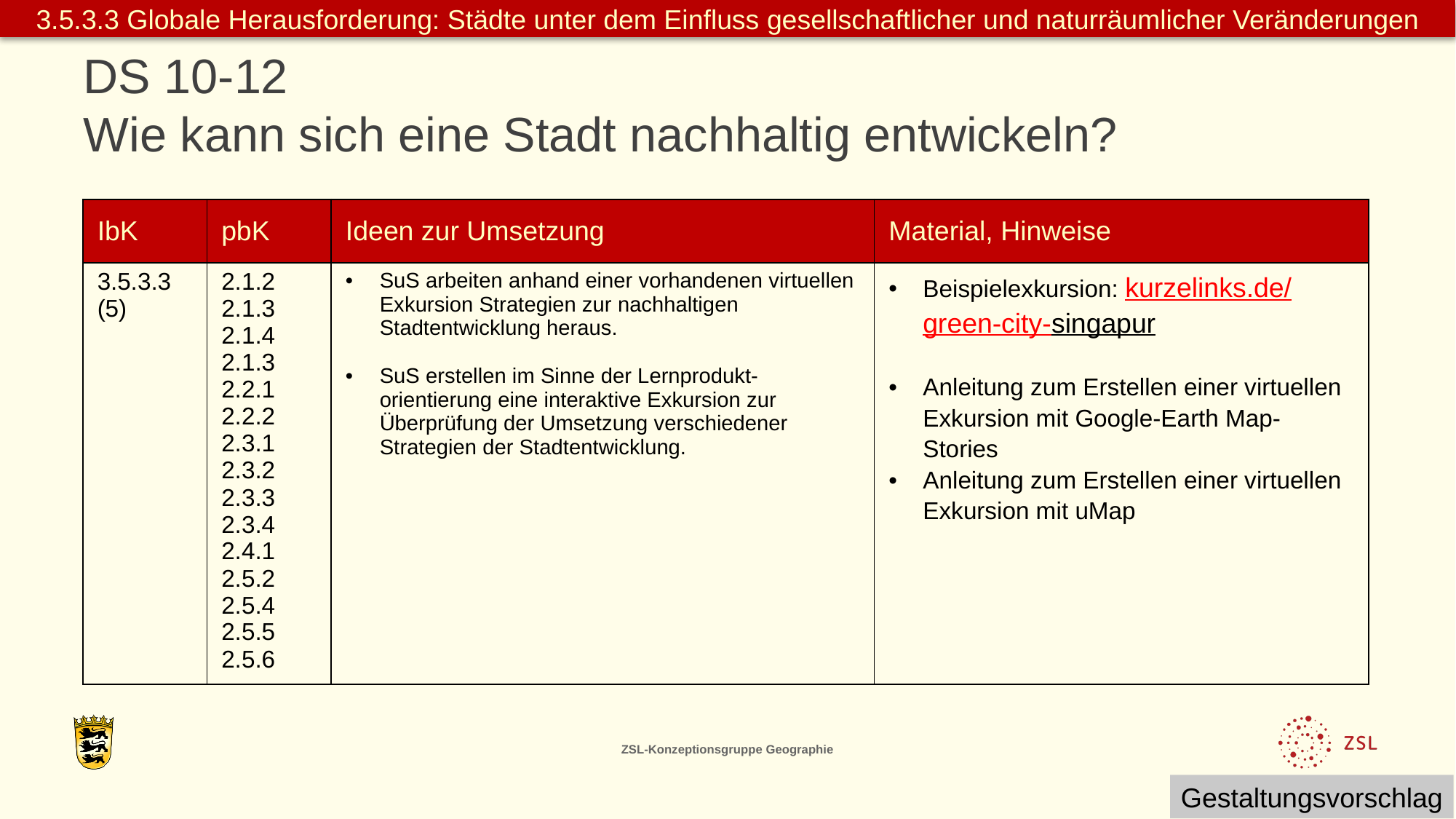

# DS 10-12 Wie kann sich eine Stadt nachhaltig entwickeln?
| IbK | pbK | Ideen zur Umsetzung | Material, Hinweise |
| --- | --- | --- | --- |
| 3.5.3.3 (5) | 2.1.2 2.1.3 2.1.4 2.1.3 2.2.1 2.2.2 2.3.1 2.3.2 2.3.3 2.3.4 2.4.1 2.5.2 2.5.4 2.5.5 2.5.6 | SuS arbeiten anhand einer vorhandenen virtuellen Exkursion Strategien zur nachhaltigen Stadtentwicklung heraus. SuS erstellen im Sinne der Lernprodukt-orientierung eine interaktive Exkursion zur Überprüfung der Umsetzung verschiedener Strategien der Stadtentwicklung. | Beispielexkursion: kurzelinks.de/green-city-singapur Anleitung zum Erstellen einer virtuellen Exkursion mit Google-Earth Map-Stories Anleitung zum Erstellen einer virtuellen Exkursion mit uMap |
ZSL-Konzeptionsgruppe Geographie
Gestaltungsvorschlag